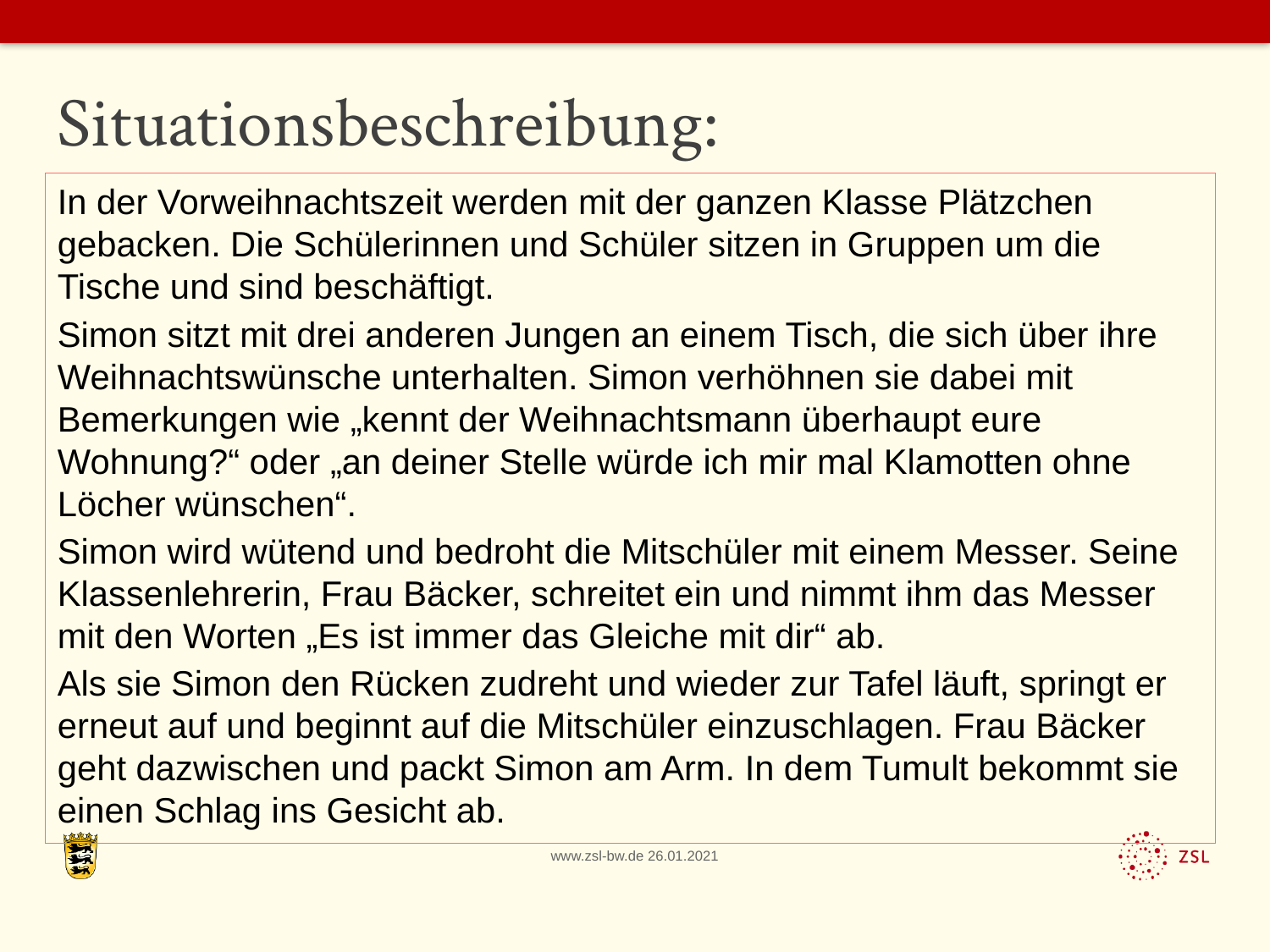

# Situationsbeschreibung:
In der Vorweihnachtszeit werden mit der ganzen Klasse Plätzchen gebacken. Die Schülerinnen und Schüler sitzen in Gruppen um die Tische und sind beschäftigt.
Simon sitzt mit drei anderen Jungen an einem Tisch, die sich über ihre Weihnachtswünsche unterhalten. Simon verhöhnen sie dabei mit Bemerkungen wie „kennt der Weihnachtsmann überhaupt eure Wohnung?“ oder „an deiner Stelle würde ich mir mal Klamotten ohne Löcher wünschen“.
Simon wird wütend und bedroht die Mitschüler mit einem Messer. Seine Klassenlehrerin, Frau Bäcker, schreitet ein und nimmt ihm das Messer mit den Worten „Es ist immer das Gleiche mit dir“ ab.
Als sie Simon den Rücken zudreht und wieder zur Tafel läuft, springt er erneut auf und beginnt auf die Mitschüler einzuschlagen. Frau Bäcker geht dazwischen und packt Simon am Arm. In dem Tumult bekommt sie einen Schlag ins Gesicht ab.